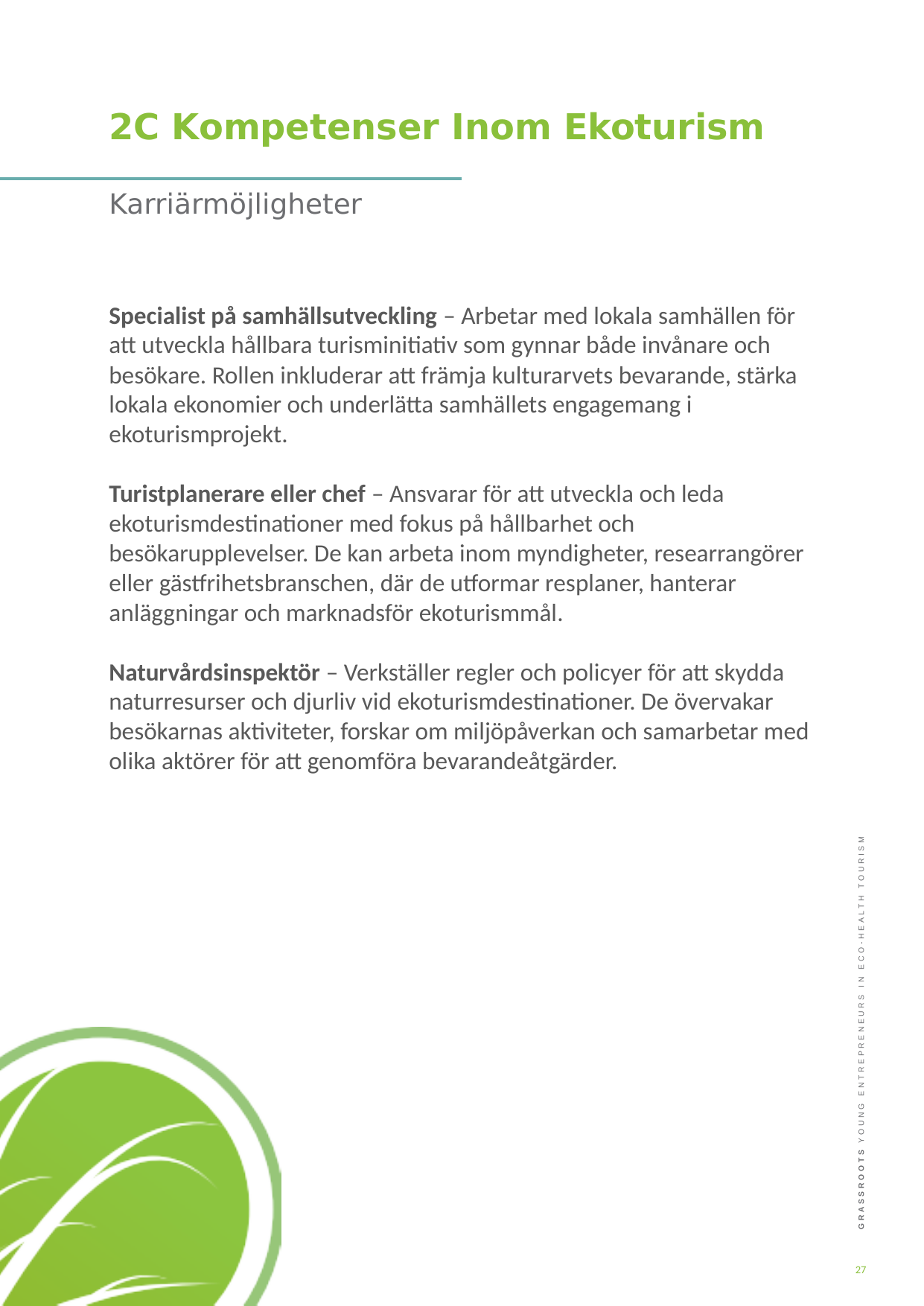

2C Kompetenser Inom Ekoturism
Karriärmöjligheter
Specialist på samhällsutveckling – Arbetar med lokala samhällen för att utveckla hållbara turisminitiativ som gynnar både invånare och besökare. Rollen inkluderar att främja kulturarvets bevarande, stärka lokala ekonomier och underlätta samhällets engagemang i ekoturismprojekt.

Turistplanerare eller chef – Ansvarar för att utveckla och leda ekoturismdestinationer med fokus på hållbarhet och besökarupplevelser. De kan arbeta inom myndigheter, researrangörer eller gästfrihetsbranschen, där de utformar resplaner, hanterar anläggningar och marknadsför ekoturismmål.

Naturvårdsinspektör – Verkställer regler och policyer för att skydda naturresurser och djurliv vid ekoturismdestinationer. De övervakar besökarnas aktiviteter, forskar om miljöpåverkan och samarbetar med olika aktörer för att genomföra bevarandeåtgärder.

27